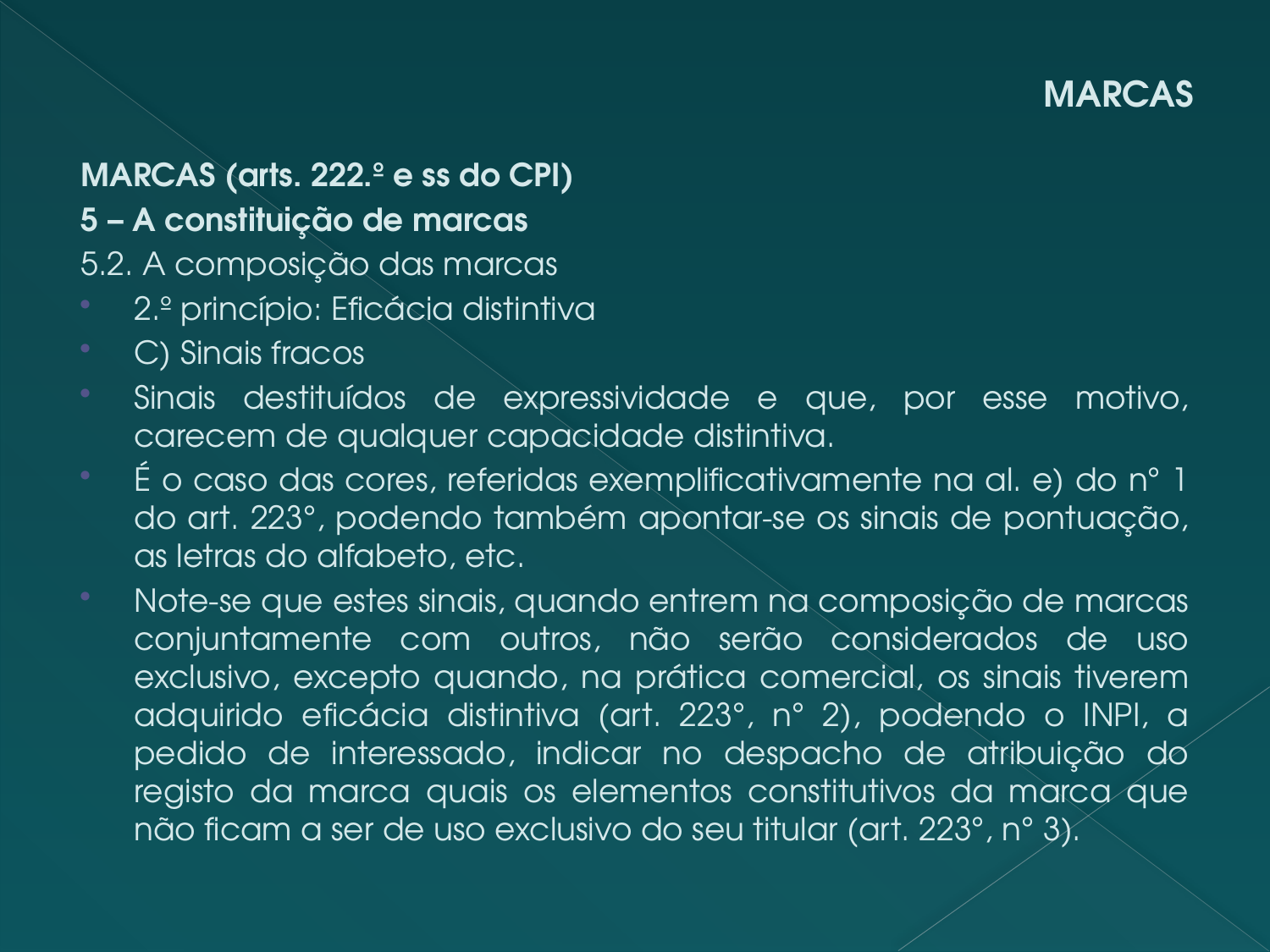

# MARCAS
MARCAS (arts. 222.º e ss do CPI)
5 – A constituição de marcas
5.2. A composição das marcas
2.º princípio: Eficácia distintiva
C) Sinais fracos
Sinais destituídos de expressividade e que, por esse motivo, carecem de qualquer capacidade distintiva.
É o caso das cores, referidas exemplificativamente na al. e) do n° 1 do art. 223°, podendo também apontar-se os sinais de pontuação, as letras do alfabeto, etc.
Note-se que estes sinais, quando entrem na composição de marcas conjuntamente com outros, não serão considerados de uso exclusivo, excepto quando, na prática comercial, os sinais tiverem adquirido eficácia distintiva (art. 223°, n° 2), podendo o INPI, a pedido de interessado, indicar no despacho de atribuição do registo da marca quais os elementos constitutivos da marca que não ficam a ser de uso exclusivo do seu titular (art. 223°, n° 3).